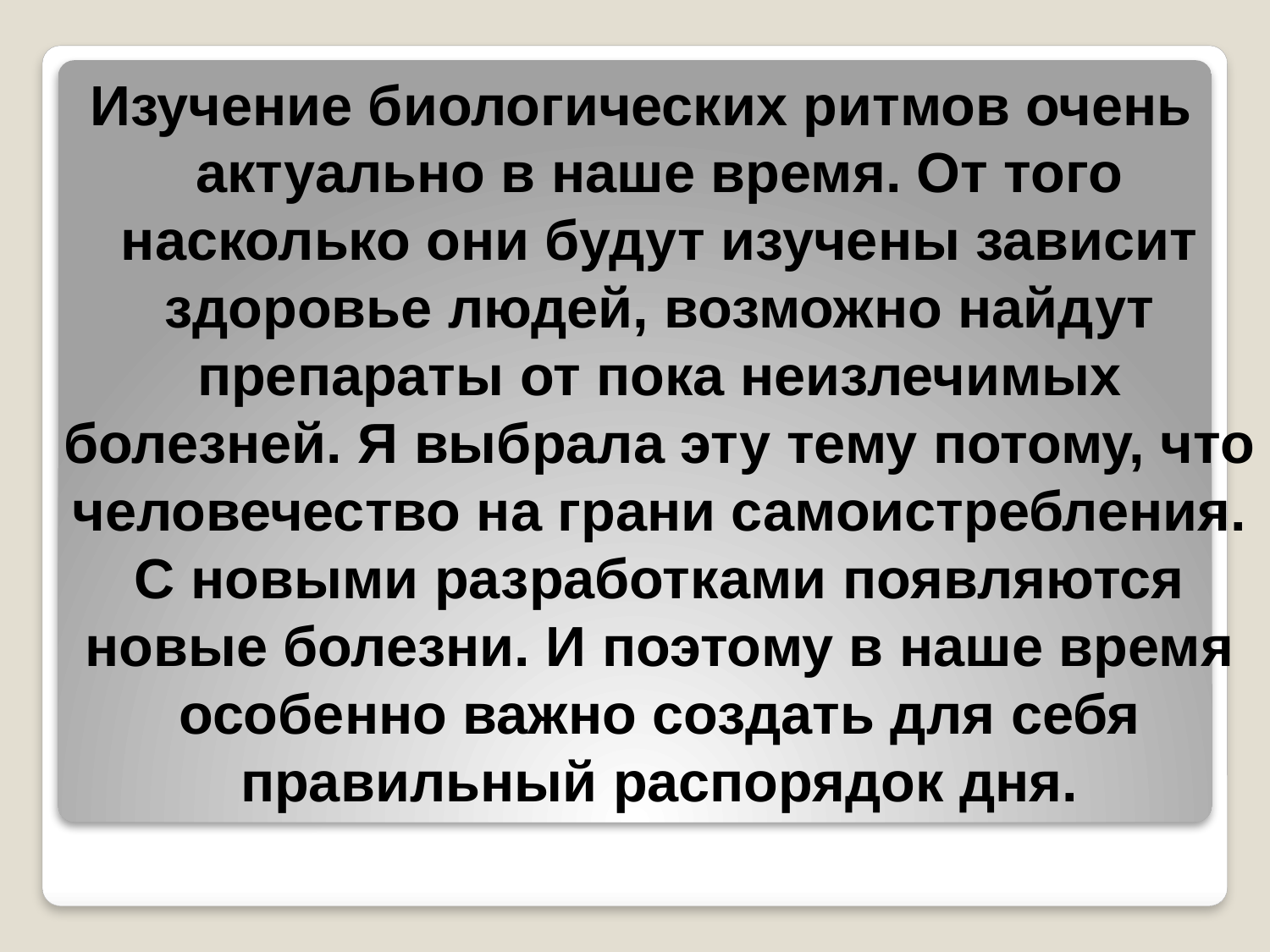

Изучение биологических ритмов очень актуально в наше время. От того насколько они будут изучены зависит здоровье людей, возможно найдут препараты от пока неизлечимых болезней. Я выбрала эту тему потому, что человечество на грани самоистребления. С новыми разработками появляются новые болезни. И поэтому в наше время особенно важно создать для себя правильный распорядок дня.